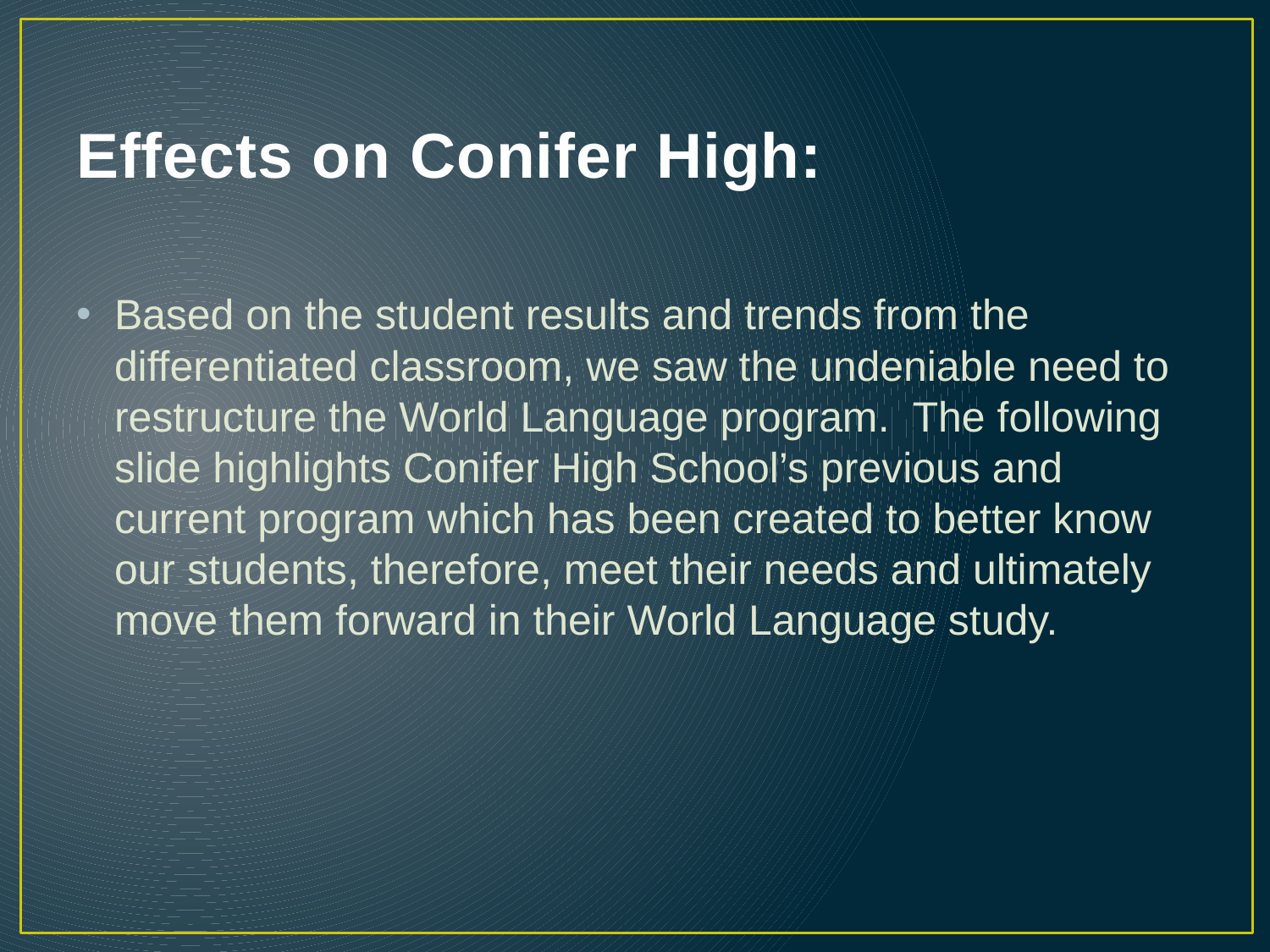

# Effects on Conifer High:

Based on the student results and trends from the differentiated classroom, we saw the undeniable need to restructure the World Language program.  The following slide highlights Conifer High School’s previous and current program which has been created to better know our students, therefore, meet their needs and ultimately move them forward in their World Language study.